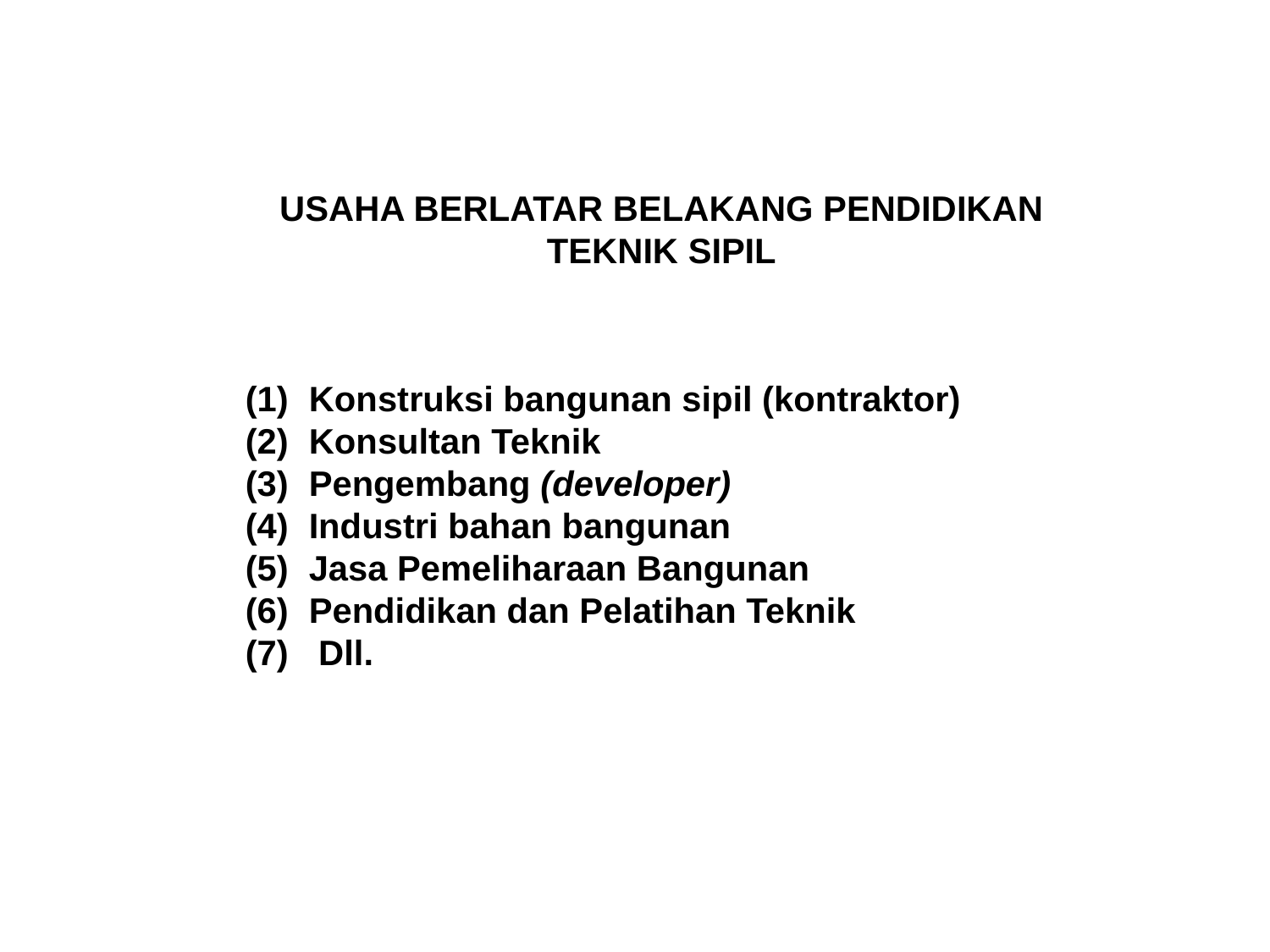

USAHA BERLATAR BELAKANG PENDIDIKAN
TEKNIK SIPIL
Konstruksi bangunan sipil (kontraktor)
Konsultan Teknik
Pengembang (developer)
Industri bahan bangunan
Jasa Pemeliharaan Bangunan
Pendidikan dan Pelatihan Teknik
 Dll.